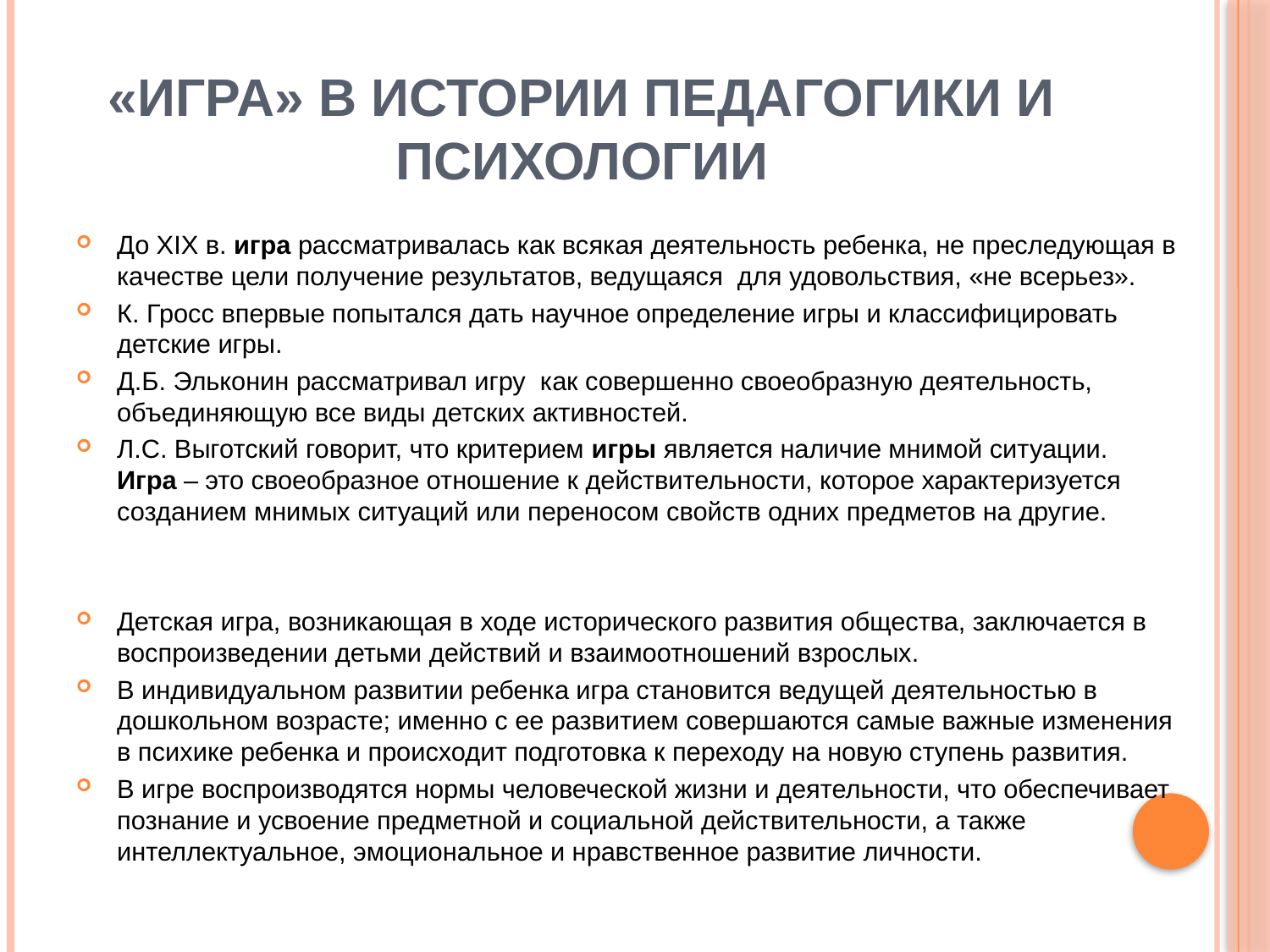

# «ИГРА» В ИСТОРИИ ПЕДАГОГИКИ И ПСИХОЛОГИИ
До ХIХ в. игра рассматривалась как всякая деятельность ребенка, не преследующая в качестве цели получение результатов, ведущаяся  для удовольствия, «не всерьез».
К. Гросс впервые попытался дать научное определение игры и классифицировать детские игры.
Д.Б. Эльконин рассматривал игру  как совершенно своеобразную деятельность, объединяющую все виды детских активностей.
Л.С. Выготский говорит, что критерием игры является наличие мнимой ситуации.     Игра – это своеобразное отношение к действительности, которое характеризуется созданием мнимых ситуаций или переносом свойств одних предметов на другие.

Детская игра, возникающая в ходе исторического развития общества, заключается в воспроизведении детьми действий и взаимоотношений взрослых.
В индивидуальном развитии ребенка игра становится ведущей деятельностью в дошкольном возрасте; именно с ее развитием совершаются самые важные изменения в психике ребенка и происходит подготовка к переходу на новую ступень развития.
В игре воспроизводятся нормы человеческой жизни и деятельности, что обеспечивает познание и усвоение предметной и социальной действительности, а также интеллектуальное, эмоциональное и нравственное развитие личности.